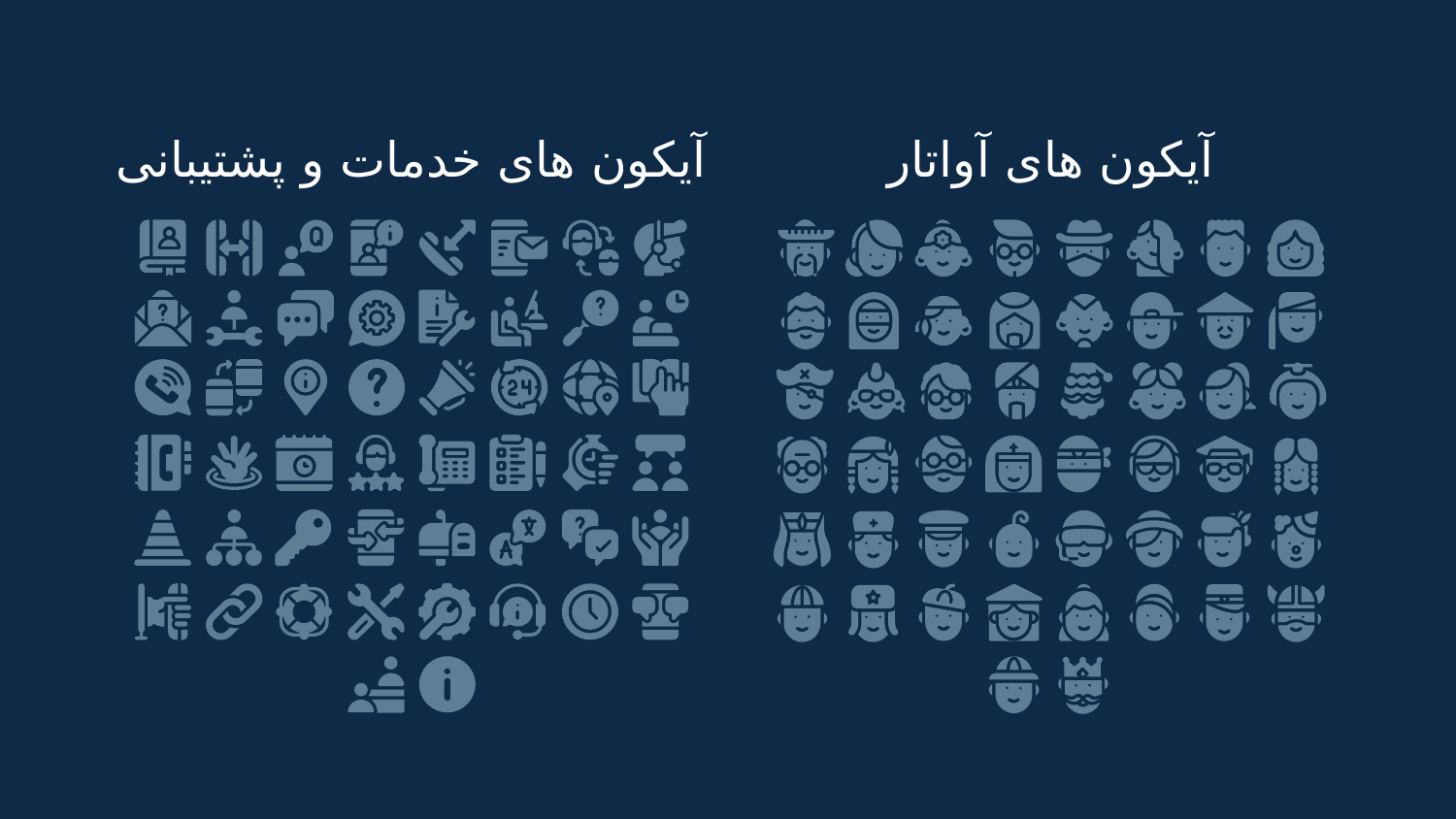

آیکون های خدمات و پشتیبانی
آیکون های آواتار